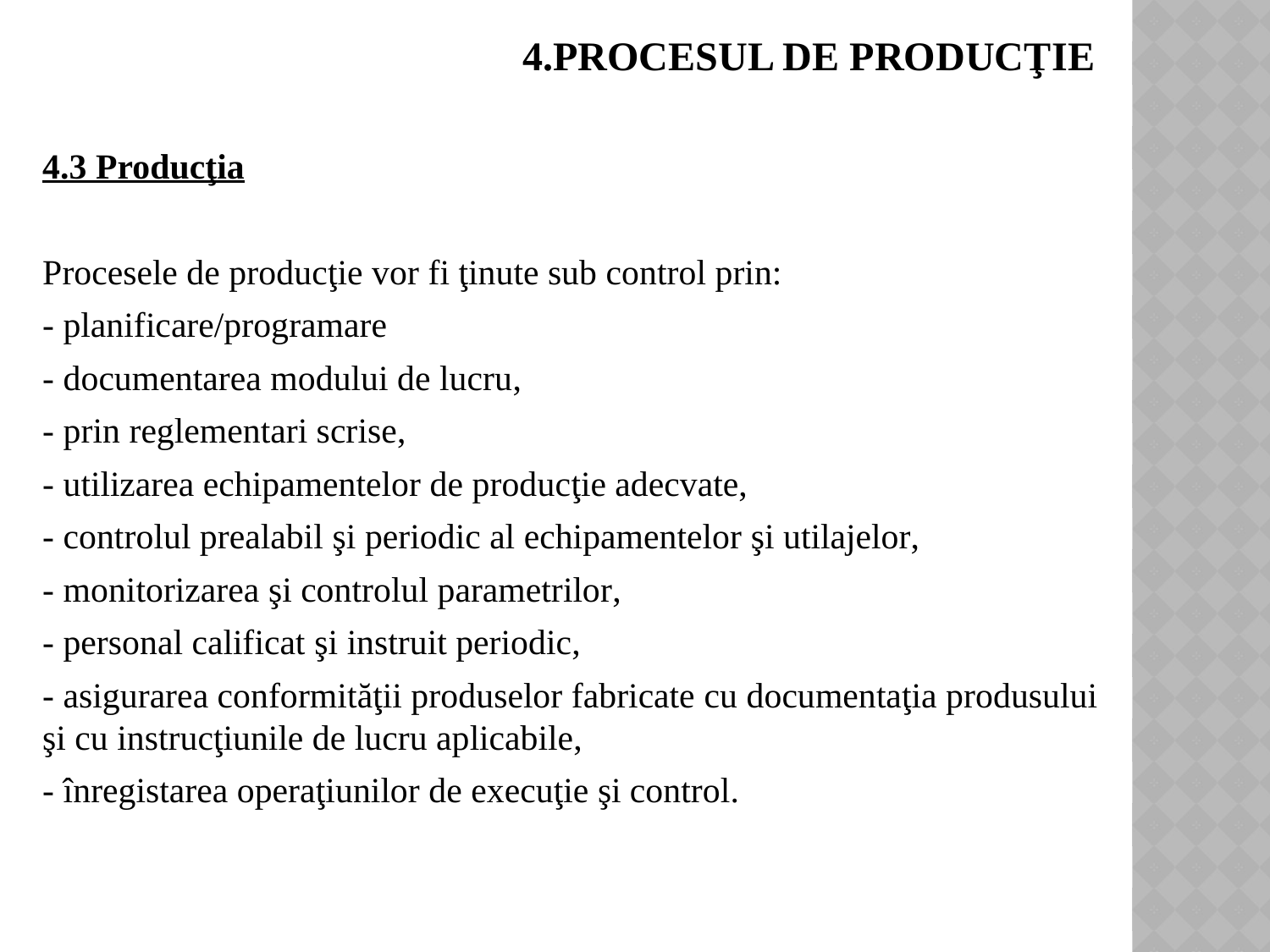

# 4.Procesul de producţie
4.3 Producţia

Procesele de producţie vor fi ţinute sub control prin:
- planificare/programare
- documentarea modului de lucru,
- prin reglementari scrise,
- utilizarea echipamentelor de producţie adecvate,
- controlul prealabil şi periodic al echipamentelor şi utilajelor,
- monitorizarea şi controlul parametrilor,
- personal calificat şi instruit periodic,
- asigurarea conformităţii produselor fabricate cu documentaţia produsului şi cu instrucţiunile de lucru aplicabile,
- înregistarea operaţiunilor de execuţie şi control.